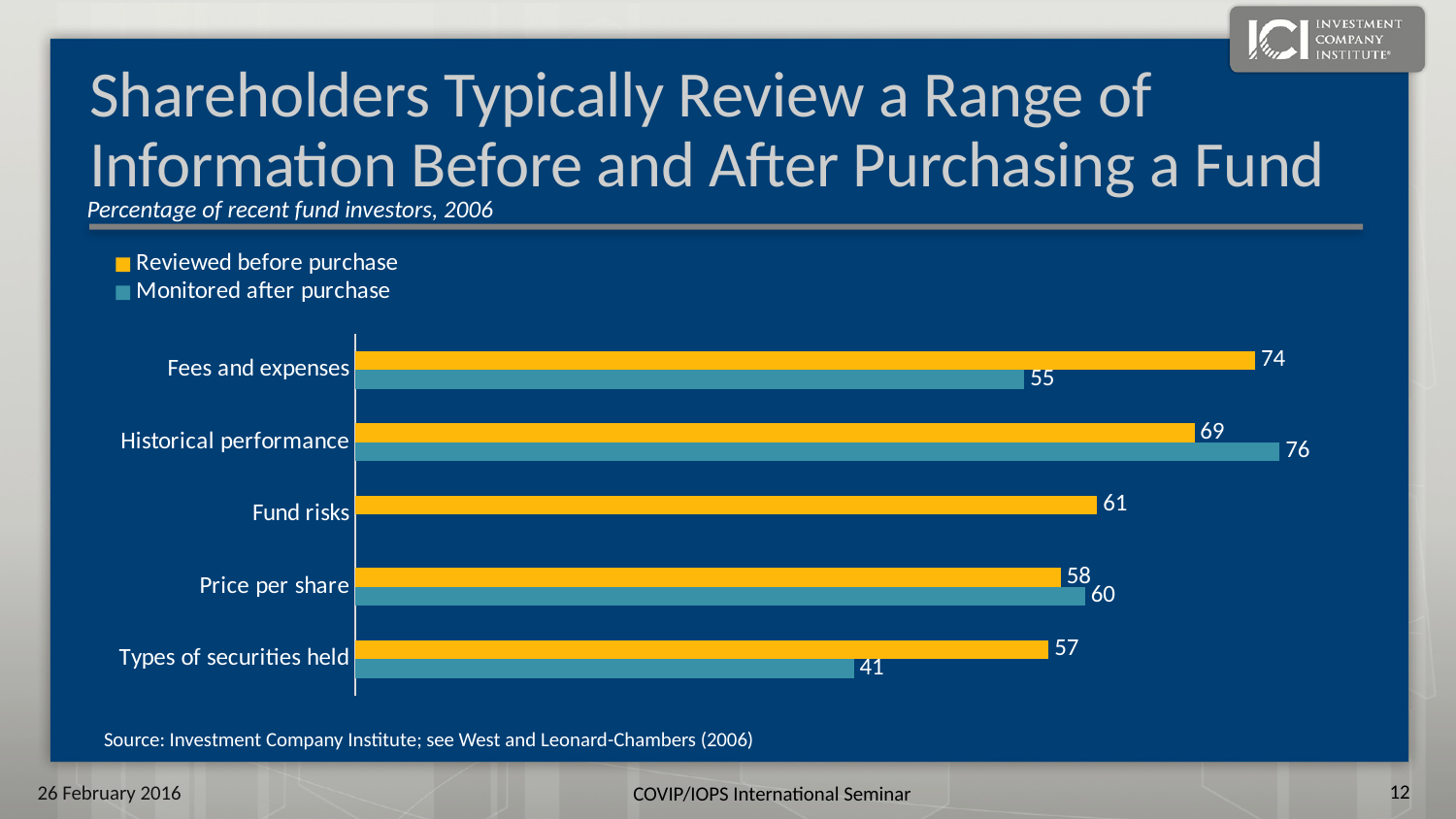

# Shareholders Typically Review a Range of Information Before and After Purchasing a Fund
Percentage of recent fund investors, 2006

### Chart

| Category | Monitored after purchase | Reviewed before purchase |
|---|---|---|
| Types of securities held | 41.0 | 57.0 |
| Price per share | 60.0 | 58.0 |
| Fund risks | None | 61.0 |
| Historical performance | 76.0 | 69.0 |
| Fees and expenses | 55.0 | 74.0 |
Source: Investment Company Institute; see West and Leonard-Chambers (2006)
12
26 February 2016
COVIP/IOPS International Seminar